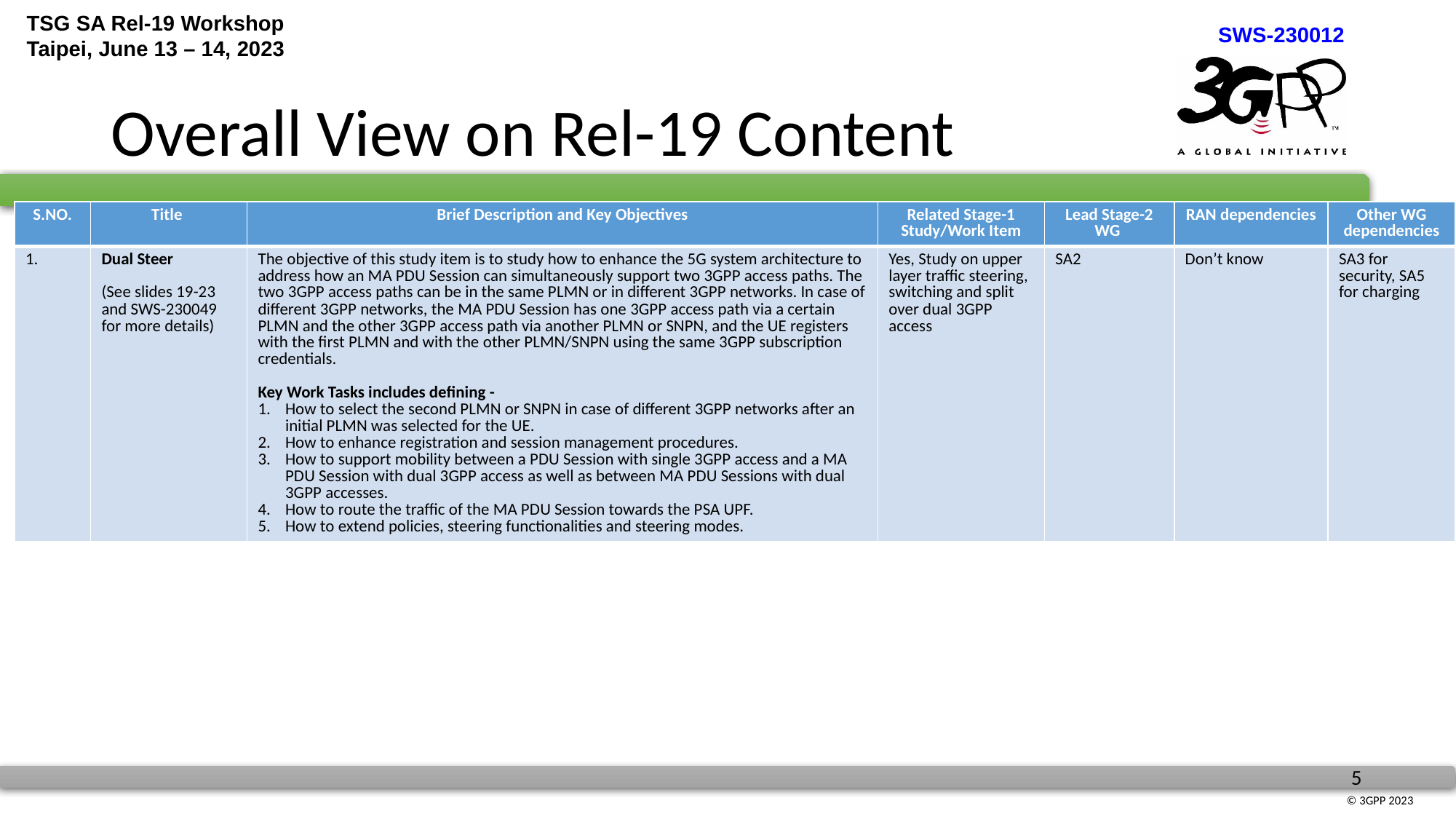

# Overall View on Rel-19 Content
| S.NO. | Title | Brief Description and Key Objectives | Related Stage-1 Study/Work Item | Lead Stage-2 WG | RAN dependencies | Other WG dependencies |
| --- | --- | --- | --- | --- | --- | --- |
| 1. | Dual Steer (See slides 19-23 and SWS-230049 for more details) | The objective of this study item is to study how to enhance the 5G system architecture to address how an MA PDU Session can simultaneously support two 3GPP access paths. The two 3GPP access paths can be in the same PLMN or in different 3GPP networks. In case of different 3GPP networks, the MA PDU Session has one 3GPP access path via a certain PLMN and the other 3GPP access path via another PLMN or SNPN, and the UE registers with the first PLMN and with the other PLMN/SNPN using the same 3GPP subscription credentials. Key Work Tasks includes defining - How to select the second PLMN or SNPN in case of different 3GPP networks after an initial PLMN was selected for the UE. How to enhance registration and session management procedures. How to support mobility between a PDU Session with single 3GPP access and a MA PDU Session with dual 3GPP access as well as between MA PDU Sessions with dual 3GPP accesses. How to route the traffic of the MA PDU Session towards the PSA UPF. How to extend policies, steering functionalities and steering modes. | Yes, Study on upper layer traffic steering, switching and split over dual 3GPP access | SA2 | Don’t know | SA3 for security, SA5 for charging |